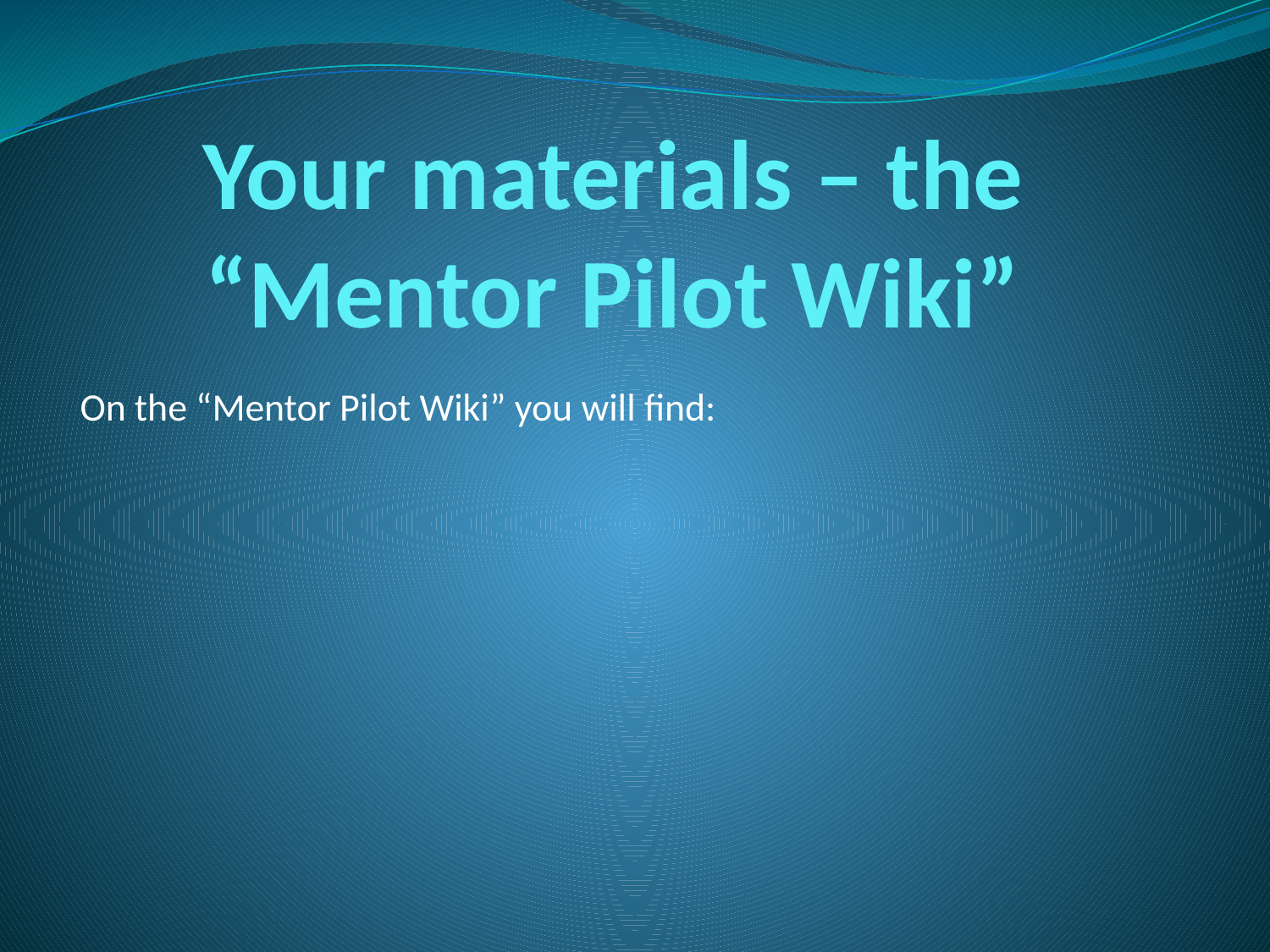

# Your materials – the “Mentor Pilot Wiki”
On the “Mentor Pilot Wiki” you will find: